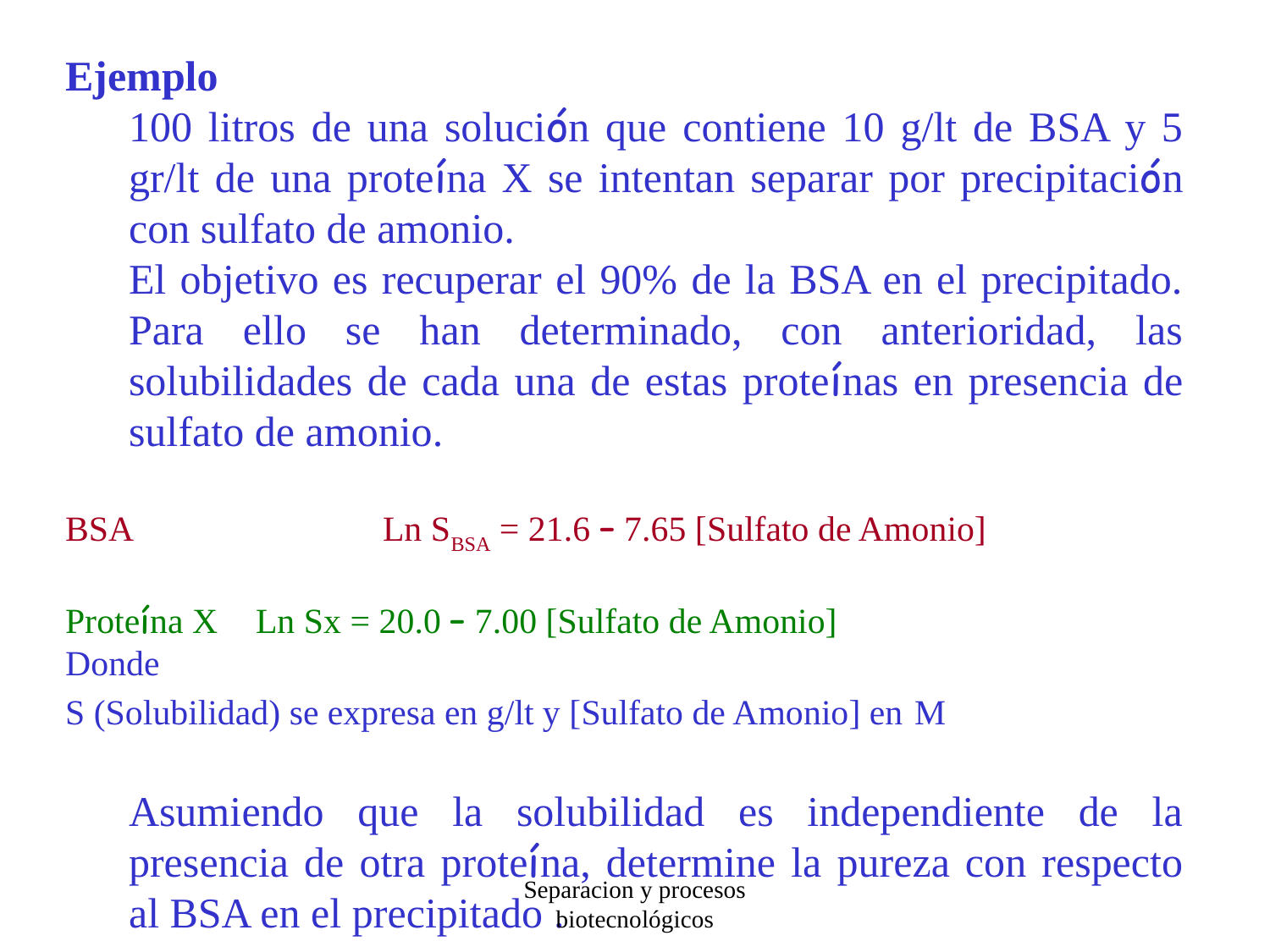

Ejemplo
	100 litros de una solución que contiene 10 g/lt de BSA y 5 gr/lt de una proteína X se intentan separar por precipitación con sulfato de amonio.
	El objetivo es recuperar el 90% de la BSA en el precipitado. Para ello se han determinado, con anterioridad, las solubilidades de cada una de estas proteínas en presencia de sulfato de amonio.

BSA		Ln SBSA = 21.6 – 7.65 [Sulfato de Amonio]

Proteína X 	Ln Sx = 20.0 – 7.00 [Sulfato de Amonio]
Donde
S (Solubilidad) se expresa en g/lt y [Sulfato de Amonio] en M

	Asumiendo que la solubilidad es independiente de la presencia de otra proteína, determine la pureza con respecto al BSA en el precipitado .

Separacion y procesos biotecnológicos